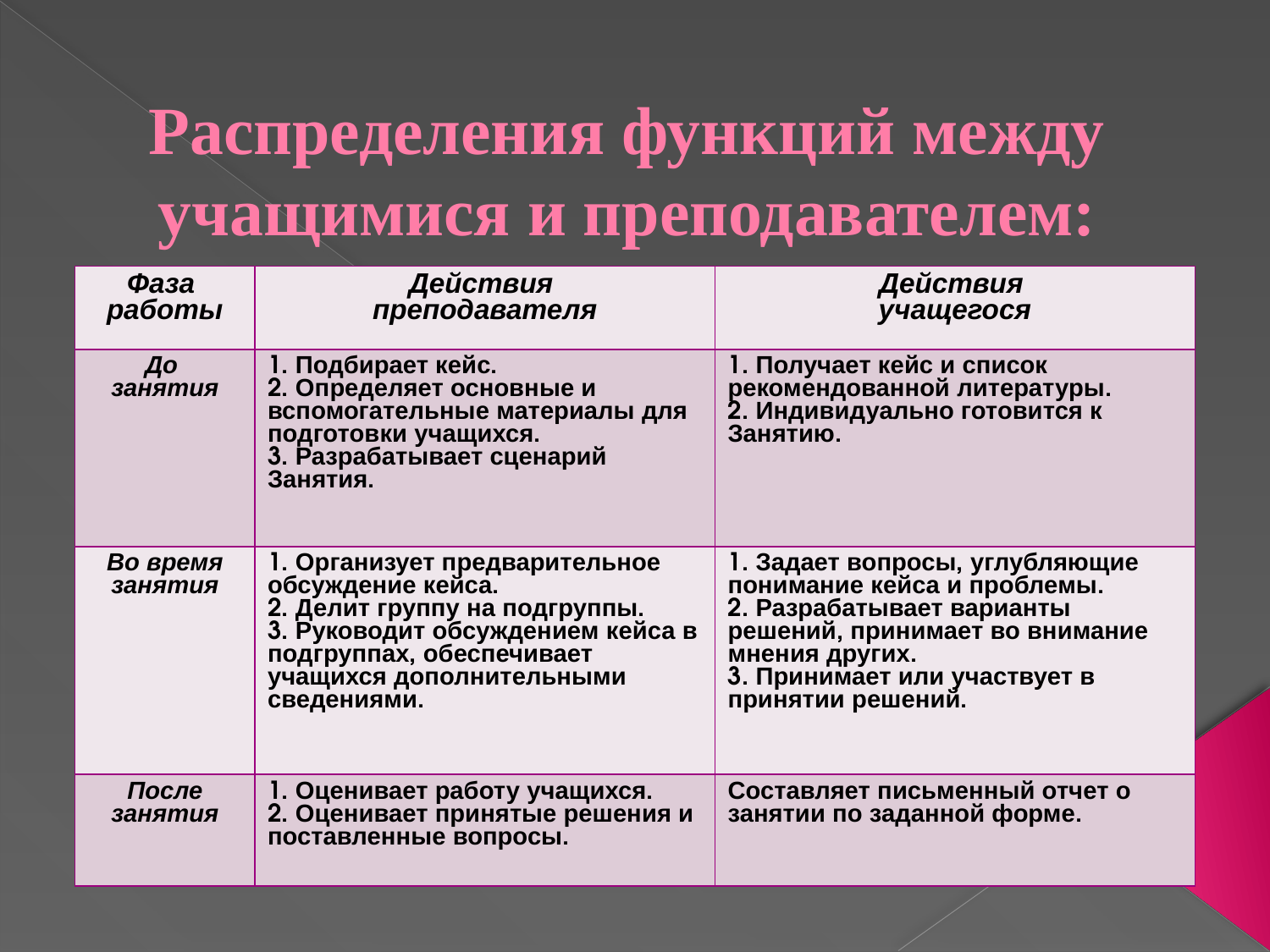

# Распределения функций между учащимися и преподавателем:
| Фаза работы | Действия преподавателя | Действия учащегося |
| --- | --- | --- |
| До занятия | 1. Подбирает кейс. 2. Определяет основные и вспомогательные материалы для подготовки учащихся. 3. Разрабатывает сценарий Занятия. | 1. Получает кейс и список рекомендованной литературы. 2. Индивидуально готовится к Занятию. |
| Во время занятия | 1. Организует предварительное обсуждение кейса. 2. Делит группу на подгруппы. 3. Руководит обсуждением кейса в подгруппах, обеспечивает учащихся дополнительными сведениями. | 1. Задает вопросы, углубляющие понимание кейса и проблемы. 2. Разрабатывает варианты решений, принимает во внимание мнения других. 3. Принимает или участвует в принятии решений. |
| После занятия | 1. Оценивает работу учащихся. 2. Оценивает принятые решения и поставленные вопросы. | Составляет письменный отчет о занятии по заданной форме. |